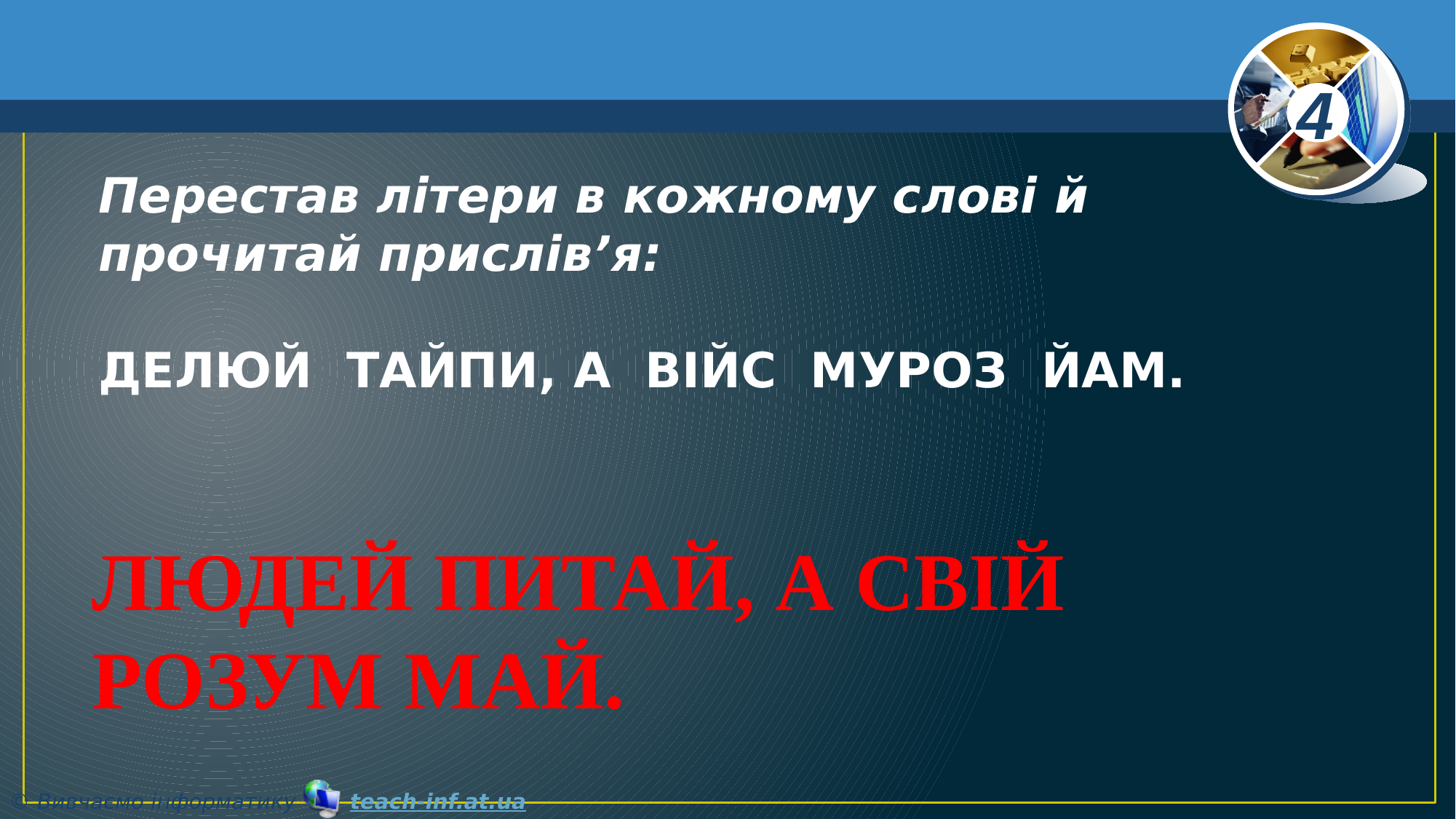

# Перестав літери в кожному слові й прочитай прислів’я: ДЕЛЮЙ  ТАЙПИ, А  ВІЙС  МУРОЗ  ЙАМ.
ЛЮДЕЙ ПИТАЙ, А СВІЙ РОЗУМ МАЙ.